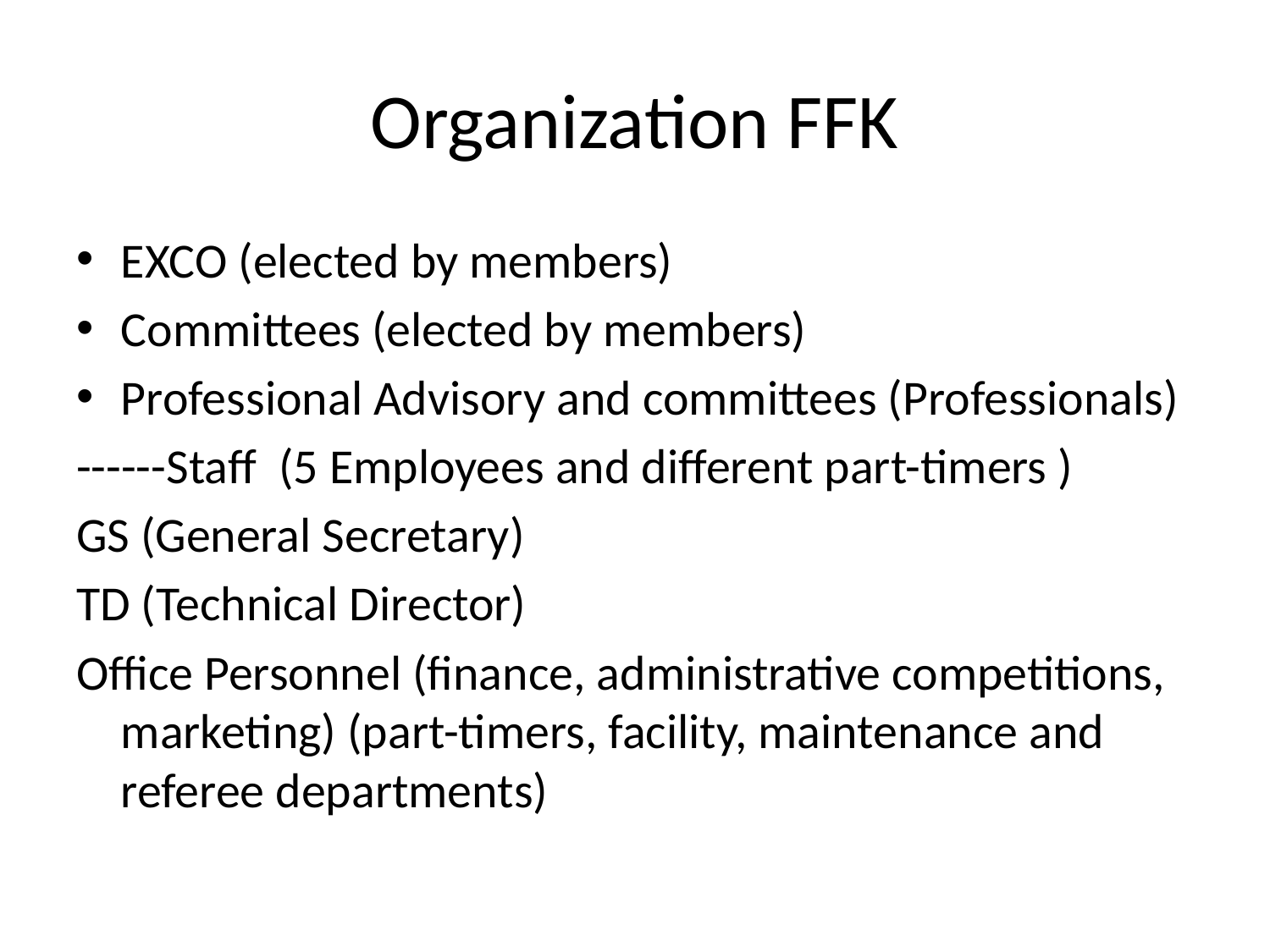

# Organization FFK
EXCO (elected by members)
Committees (elected by members)
Professional Advisory and committees (Professionals)
------Staff  (5 Employees and different part-timers )
GS (General Secretary)
TD (Technical Director)
Office Personnel (finance, administrative competitions, marketing) (part-timers, facility, maintenance and referee departments)